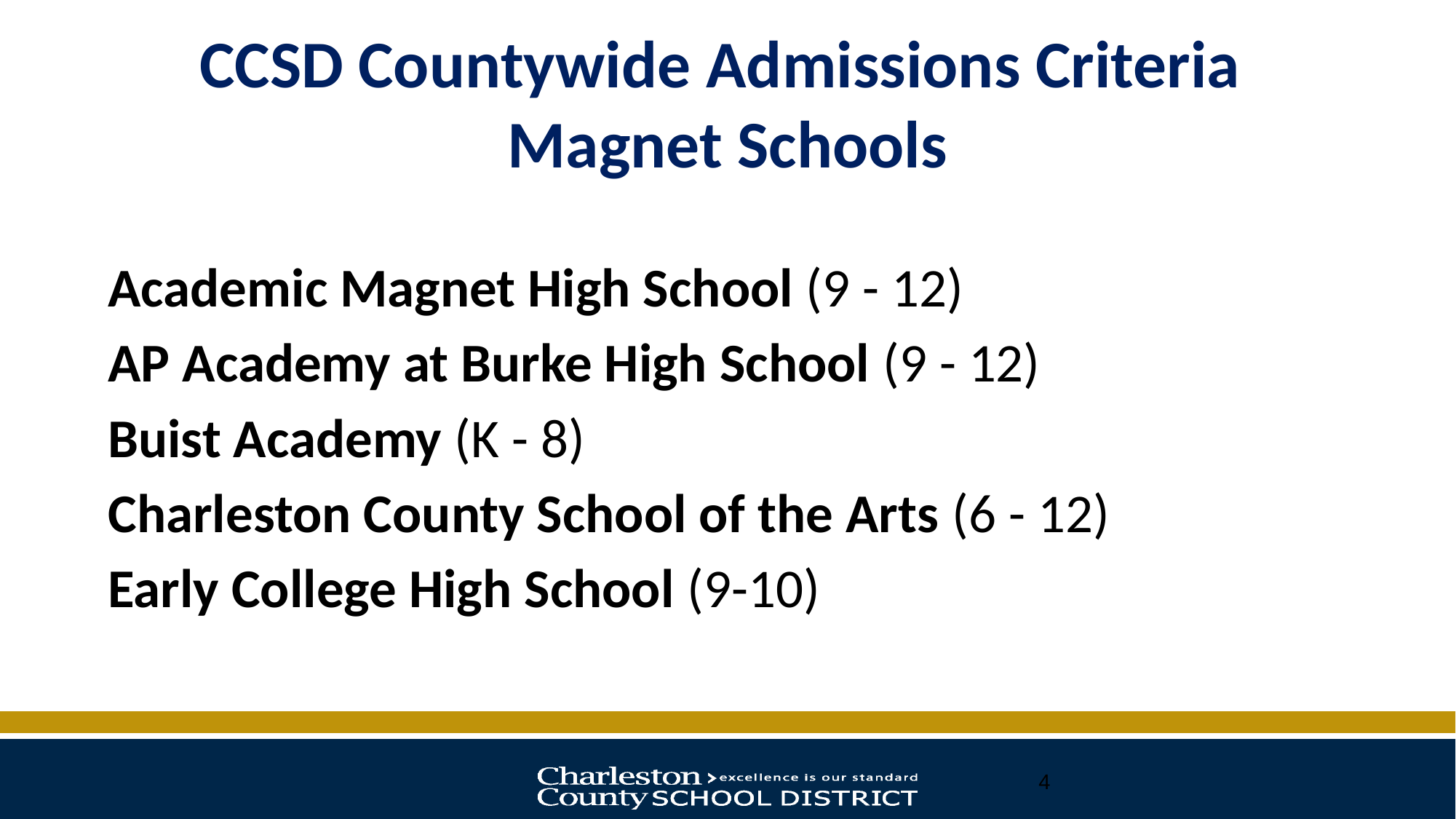

# CCSD Countywide Admissions Criteria Magnet Schools
Academic Magnet High School (9 - 12)
AP Academy at Burke High School (9 - 12)
Buist Academy (K - 8)
Charleston County School of the Arts (6 - 12)
Early College High School (9-10)
4